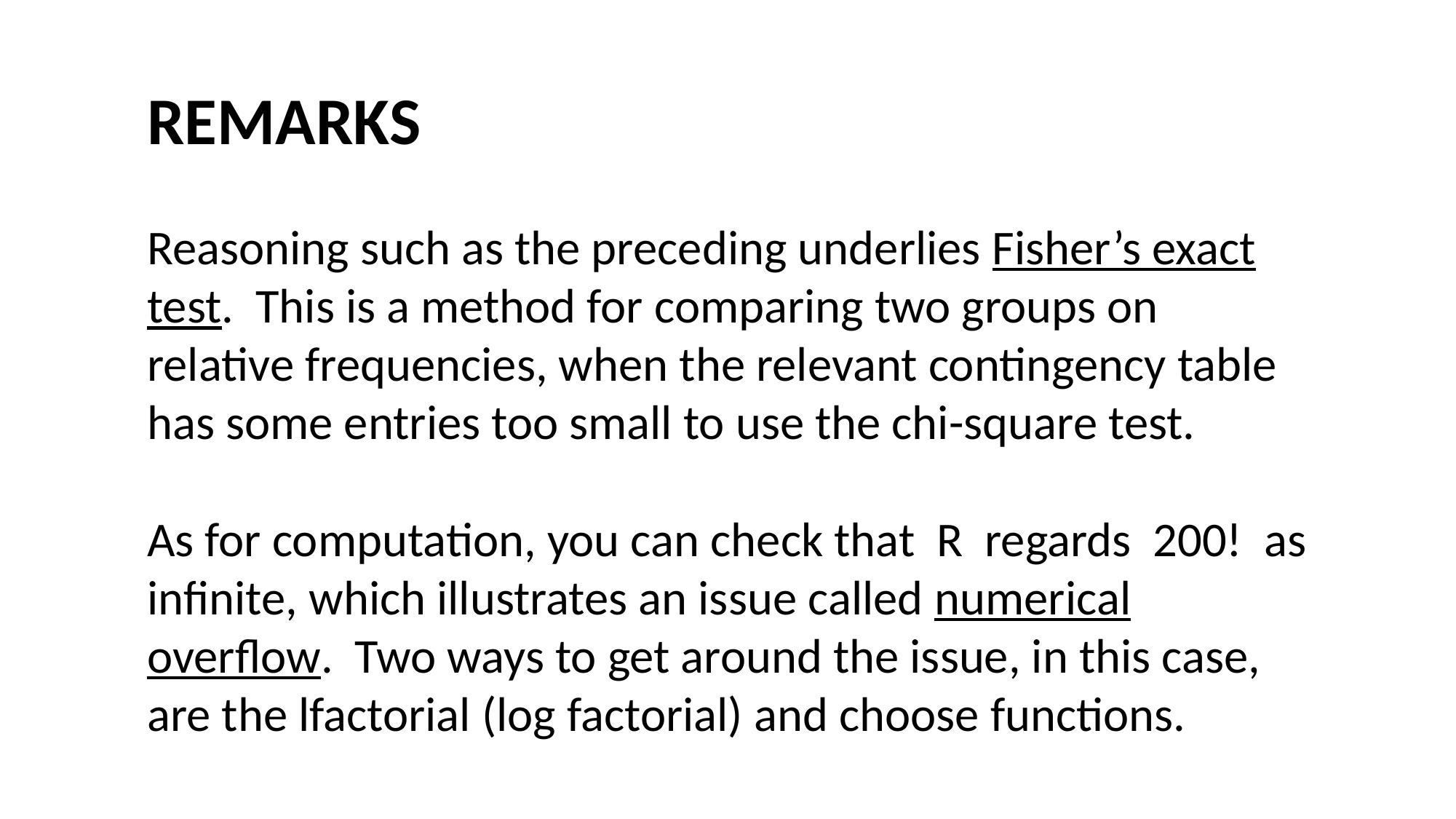

#
REMARKS

Reasoning such as the preceding underlies Fisher’s exact test.  This is a method for comparing two groups on relative frequencies, when the relevant contingency table has some entries too small to use the chi-square test.

As for computation, you can check that  R  regards  200!  as infinite, which illustrates an issue called numerical overflow.  Two ways to get around the issue, in this case, are the lfactorial (log factorial) and choose functions.